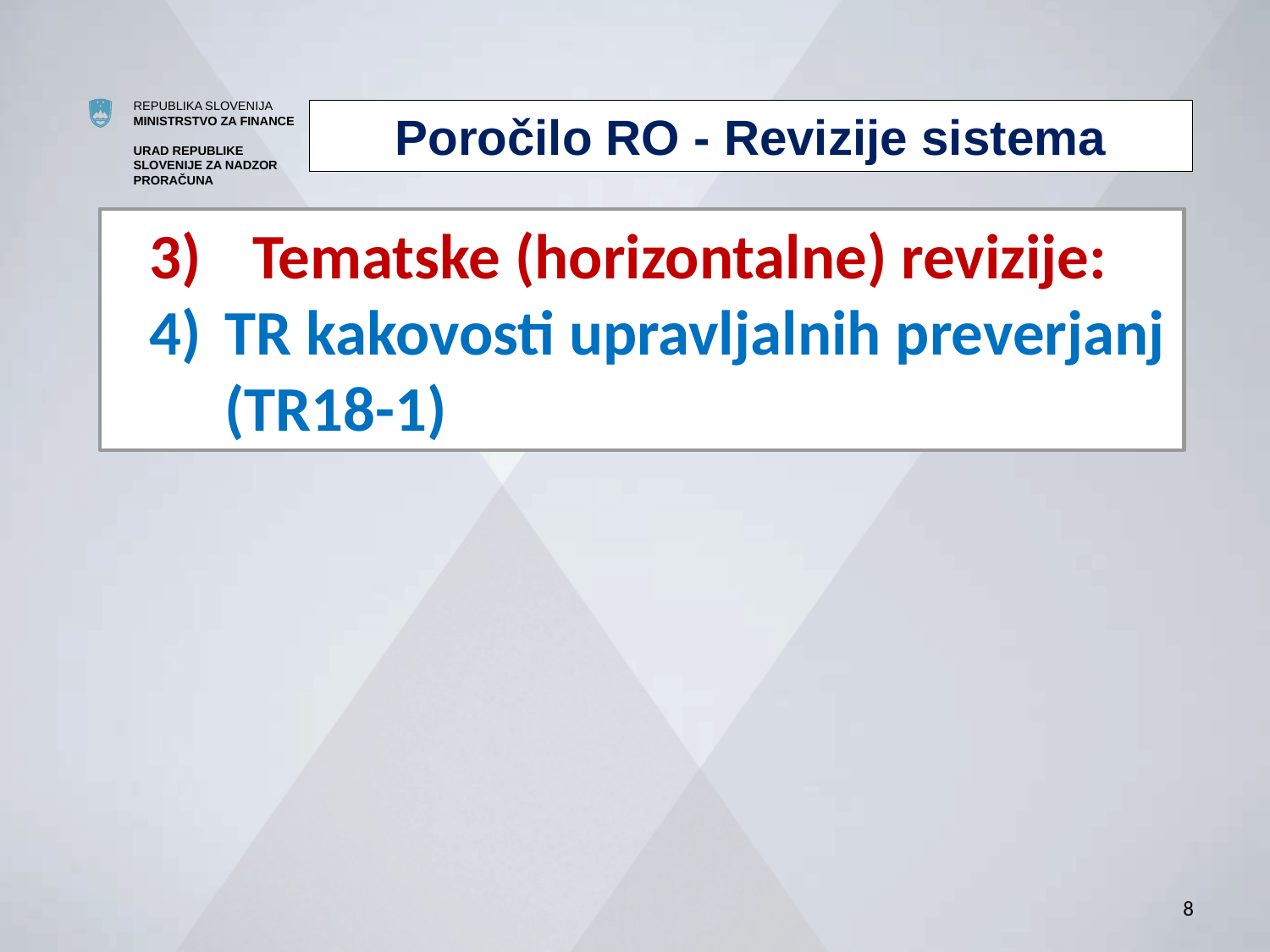

Poročilo RO - Revizije sistema
Tematske (horizontalne) revizije:
TR kakovosti upravljalnih preverjanj (TR18-1)
8